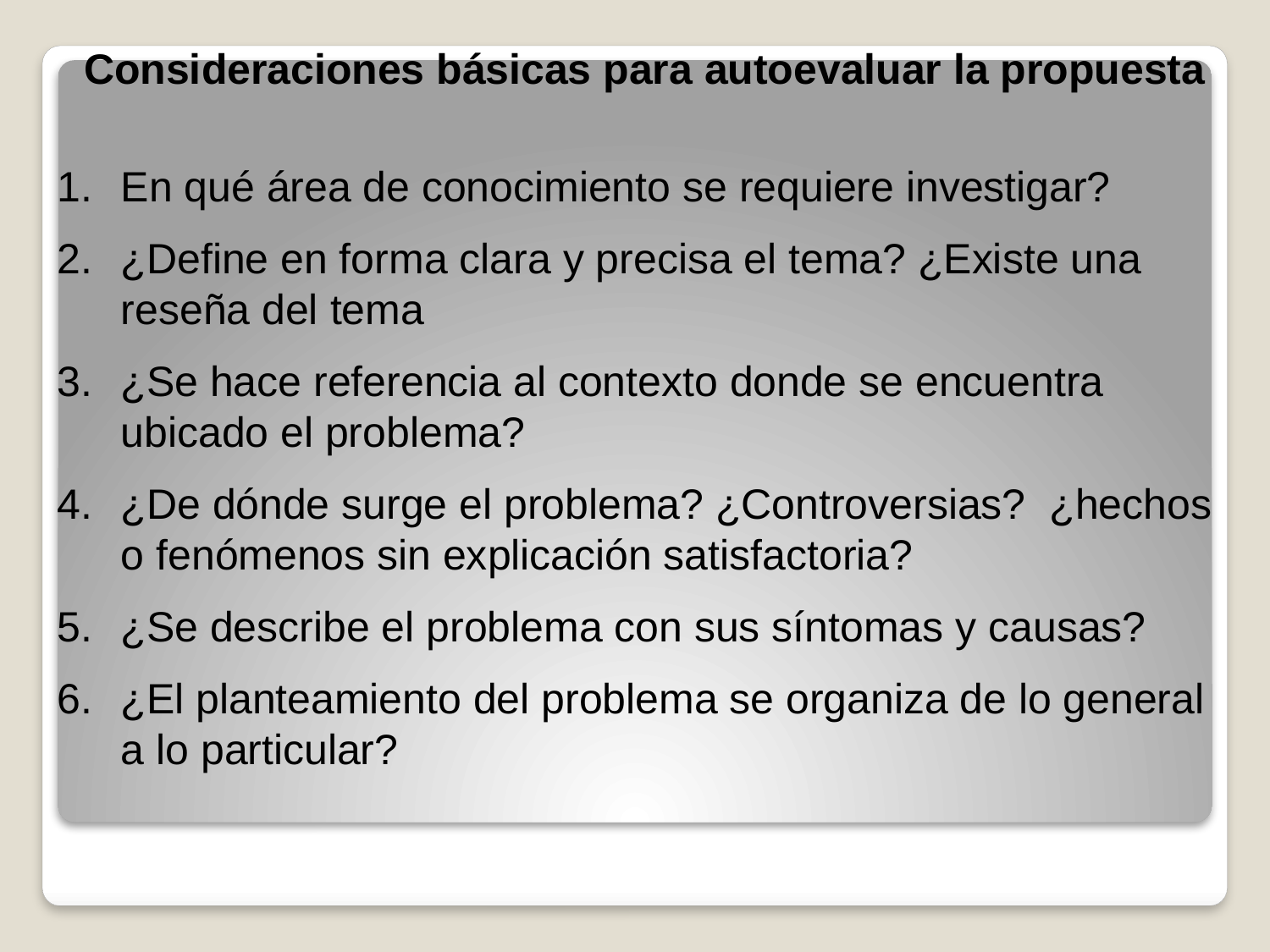

Consideraciones básicas para autoevaluar la propuesta
En qué área de conocimiento se requiere investigar?
¿Define en forma clara y precisa el tema? ¿Existe una reseña del tema
¿Se hace referencia al contexto donde se encuentra ubicado el problema?
¿De dónde surge el problema? ¿Controversias?  ¿hechos o fenómenos sin explicación satisfactoria?
¿Se describe el problema con sus síntomas y causas?
¿El planteamiento del problema se organiza de lo general a lo particular?